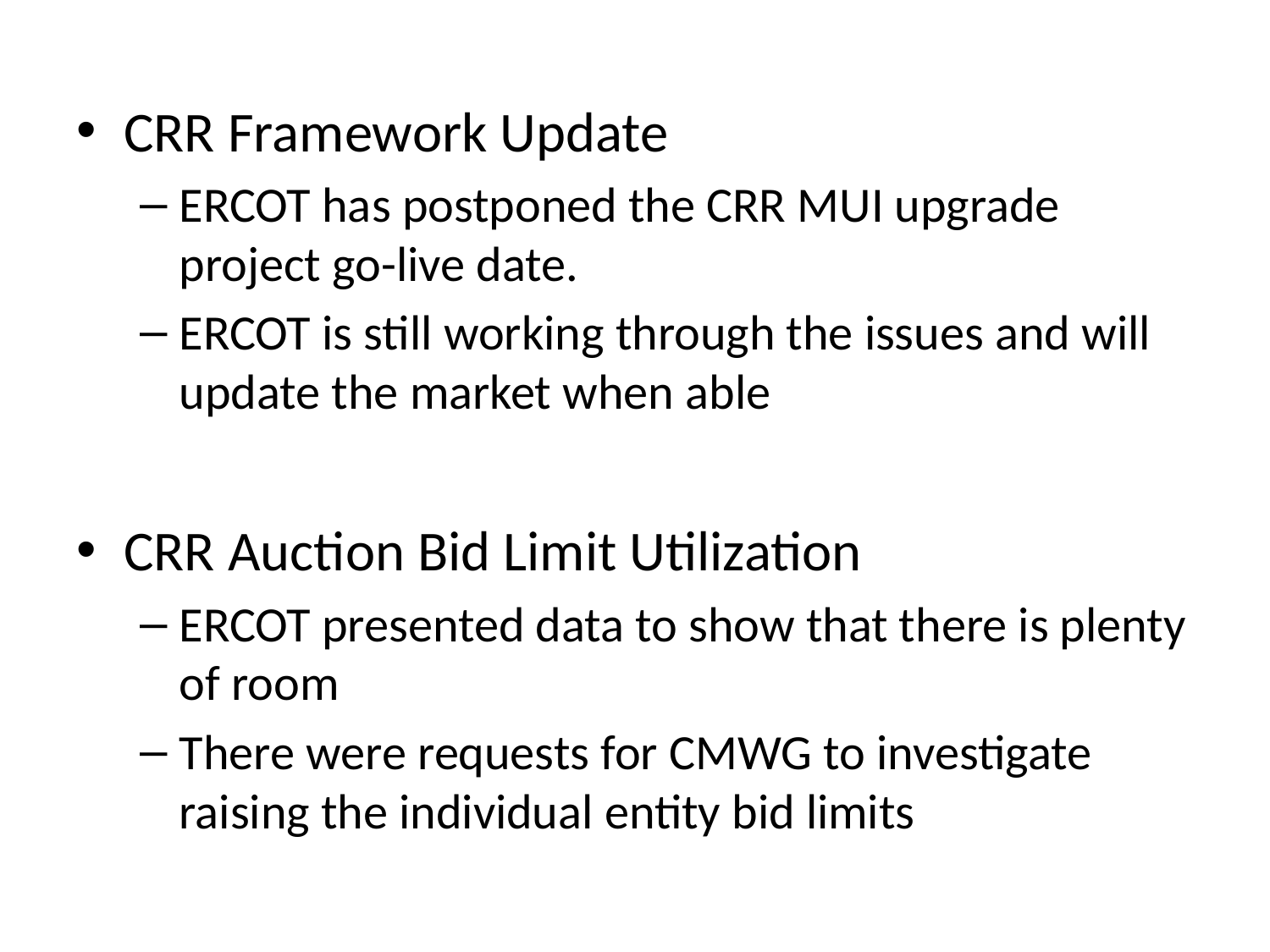

CRR Framework Update
ERCOT has postponed the CRR MUI upgrade project go-live date.
ERCOT is still working through the issues and will update the market when able

CRR Auction Bid Limit Utilization
ERCOT presented data to show that there is plenty of room
There were requests for CMWG to investigate raising the individual entity bid limits